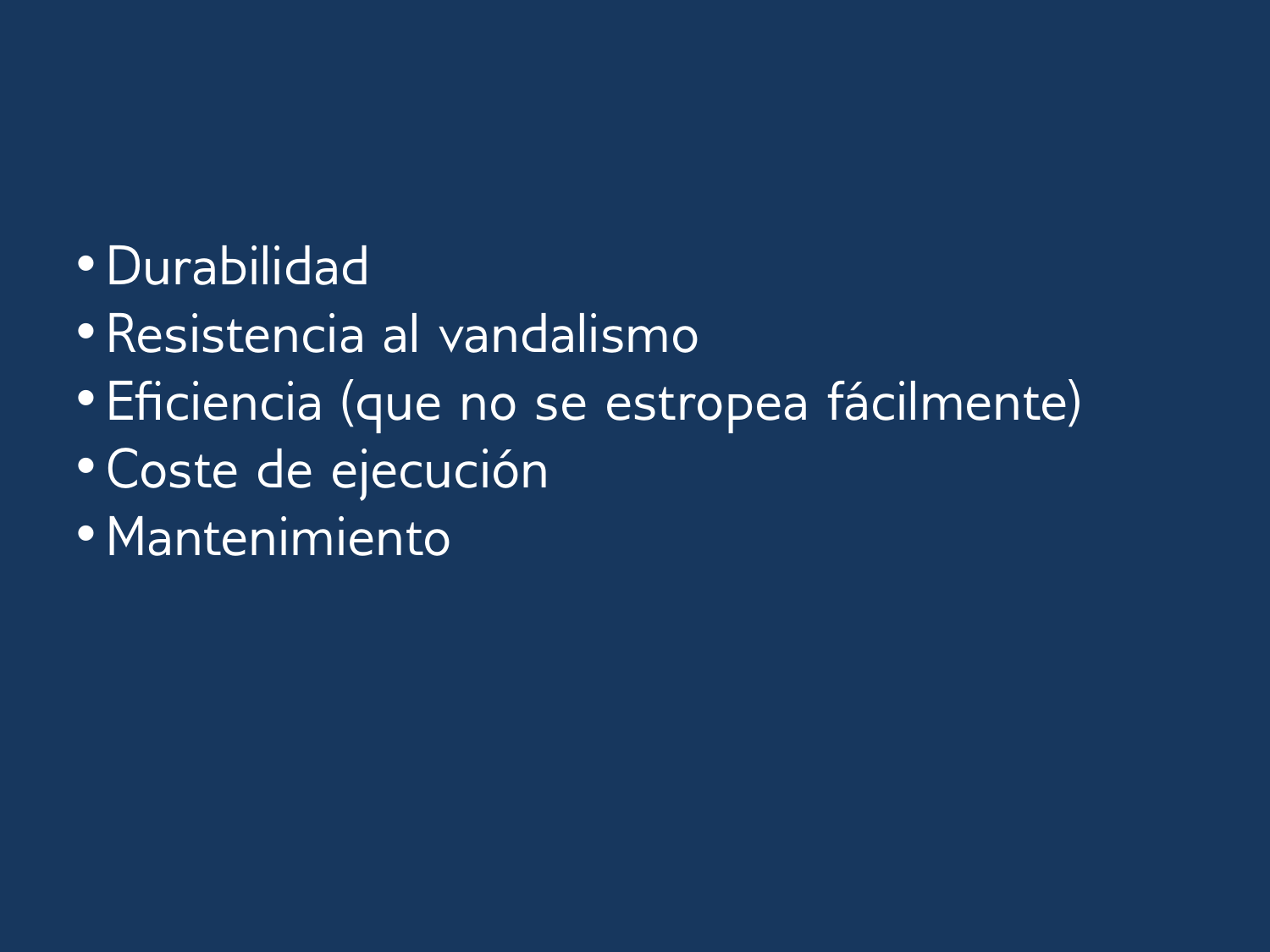

Durabilidad
Resistencia al vandalismo
Eficiencia (que no se estropea fácilmente)
Coste de ejecución
Mantenimiento